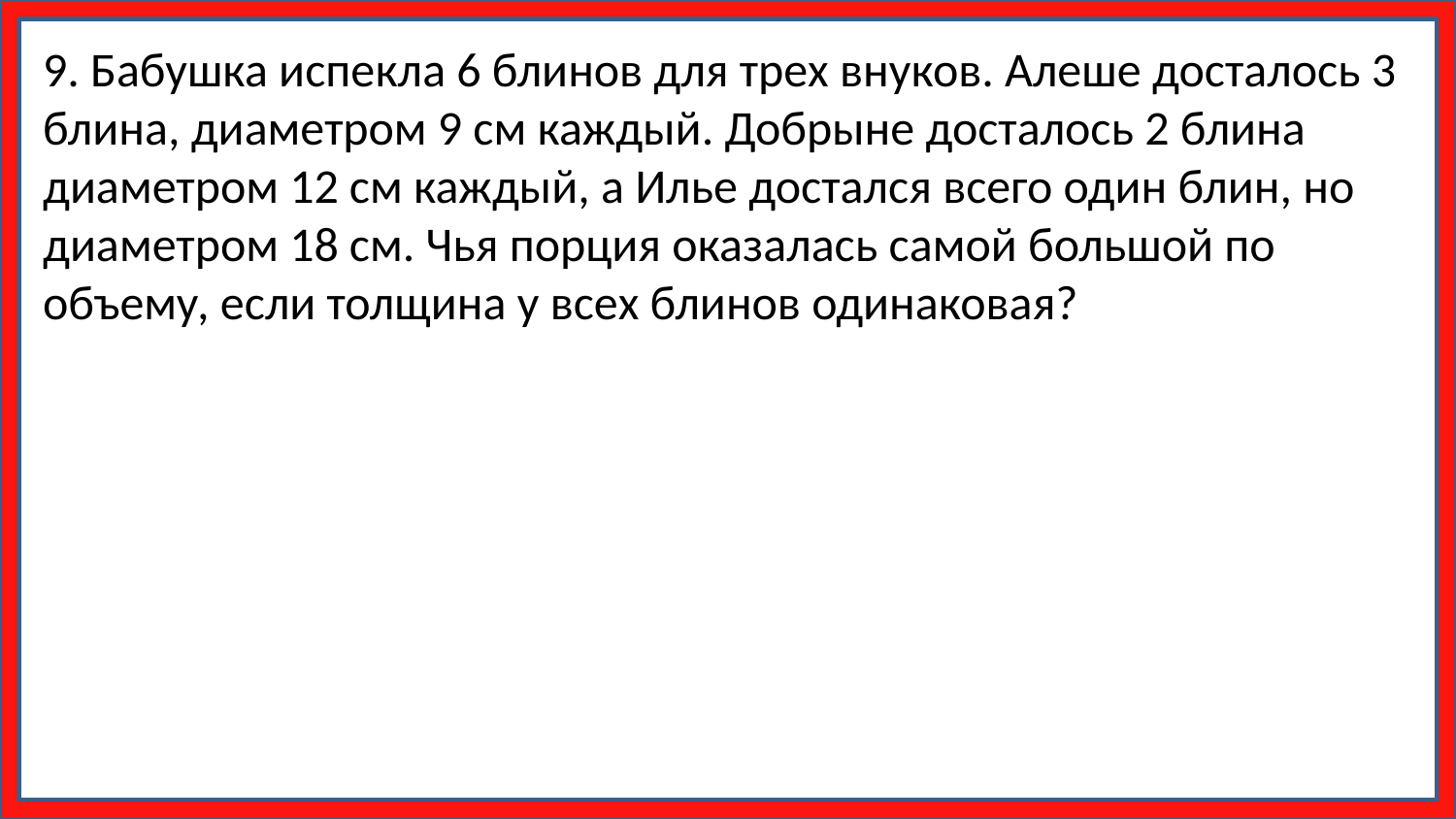

9. Бабушка испекла 6 блинов для трех внуков. Алеше досталось 3 блина, диаметром 9 см каждый. Добрыне досталось 2 блина диаметром 12 см каждый, а Илье достался всего один блин, но диаметром 18 см. Чья порция оказалась самой большой по объему, если толщина у всех блинов одинаковая?